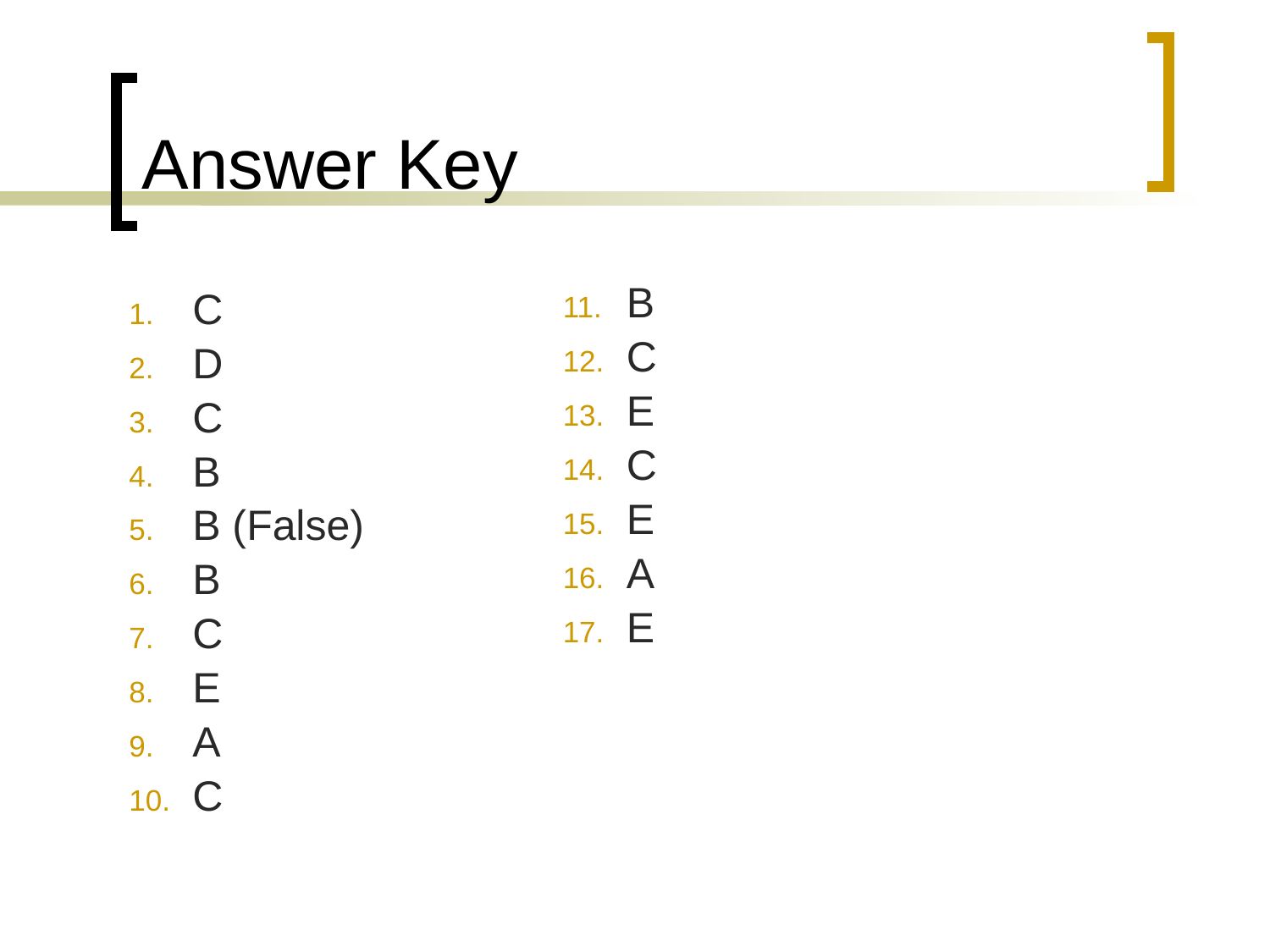

# Answer Key

C
D
C
B
B (False)
B
C
E
A
C

B
C
E
C
E
A
E